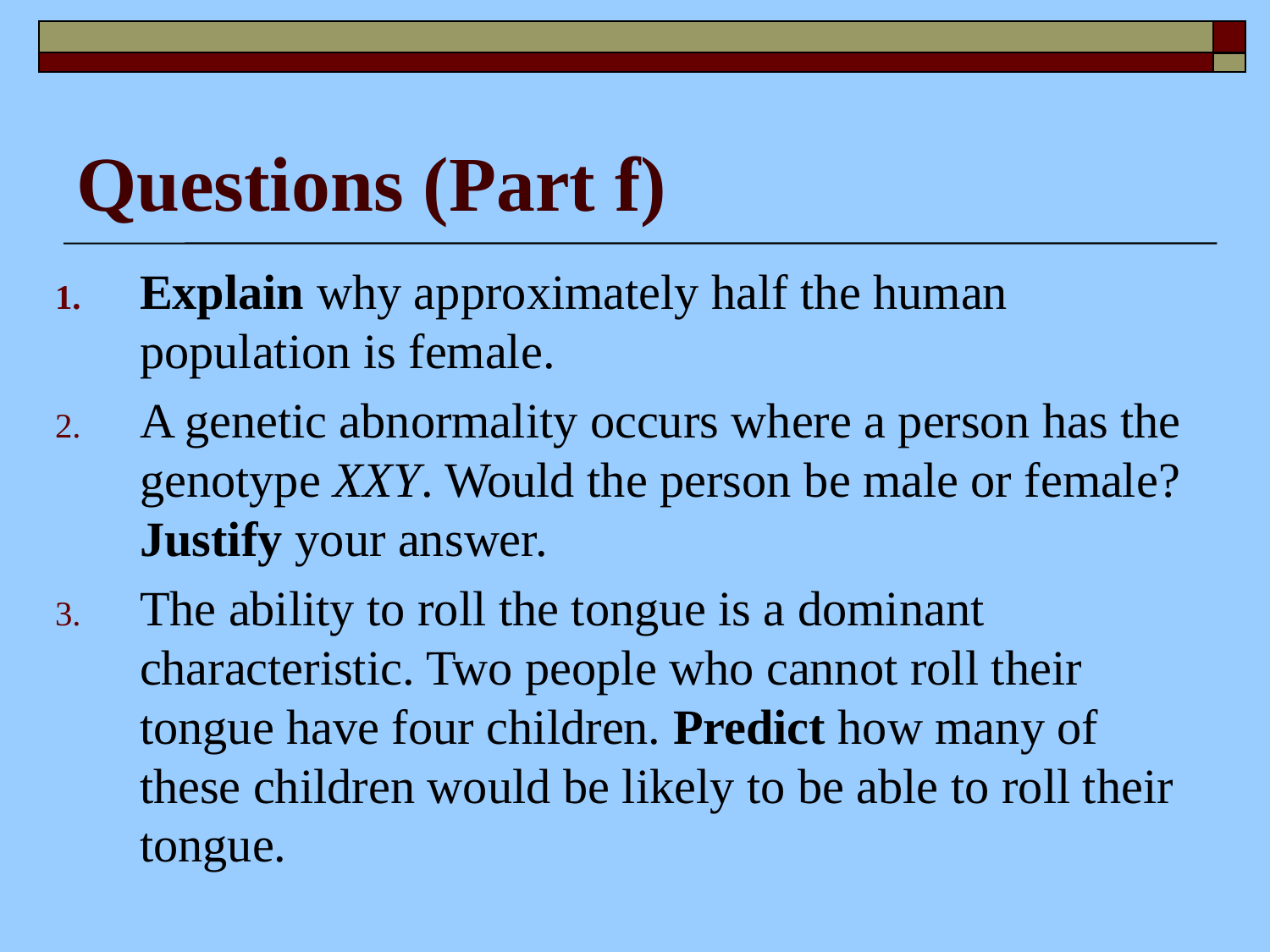

# Questions (Part f)
Explain why approximately half the human population is female.
A genetic abnormality occurs where a person has the genotype XXY. Would the person be male or female? Justify your answer.
The ability to roll the tongue is a dominant characteristic. Two people who cannot roll their tongue have four children. Predict how many of these children would be likely to be able to roll their tongue.